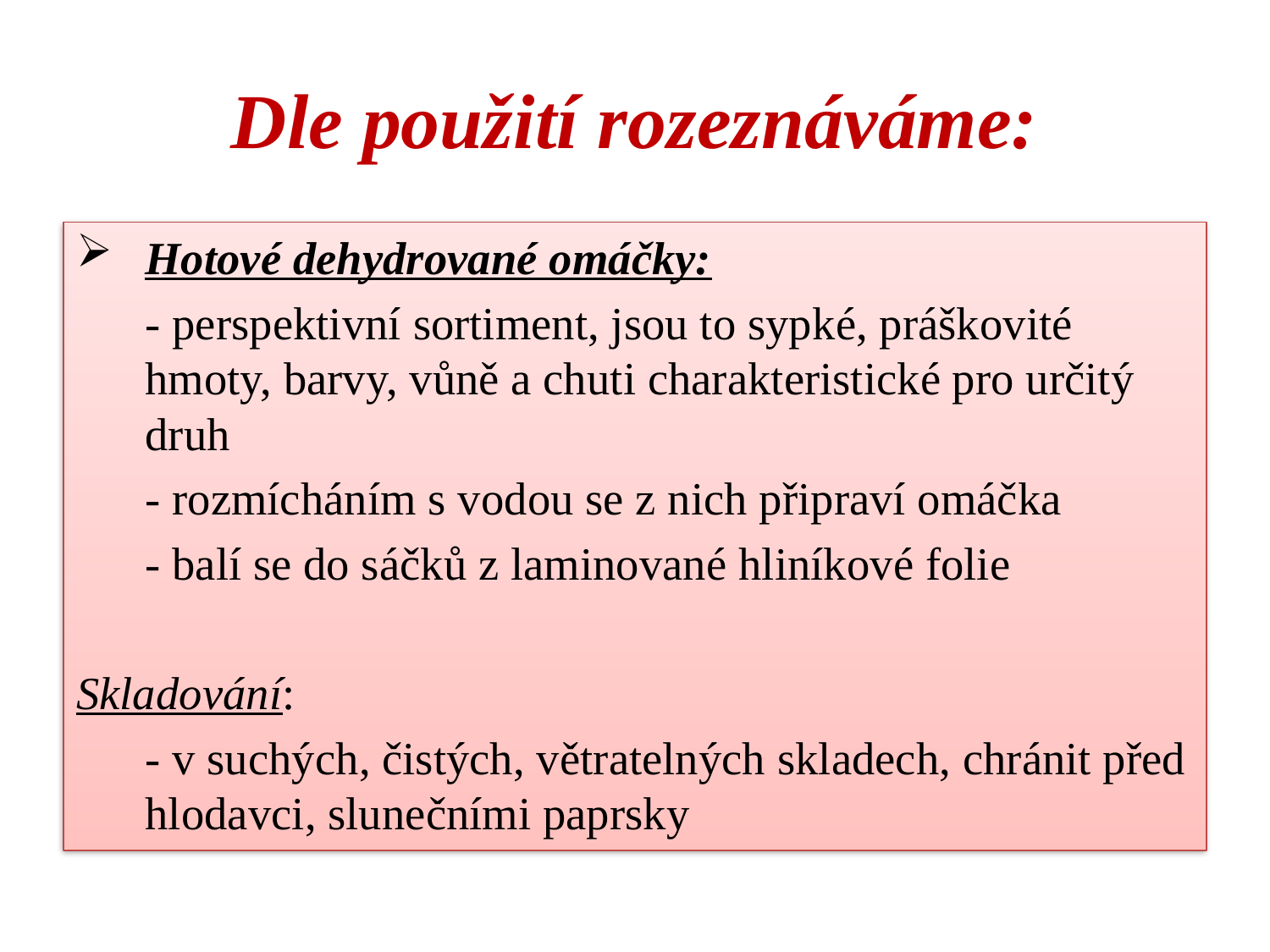

# Dle použití rozeznáváme:
Hotové dehydrované omáčky:
	- perspektivní sortiment, jsou to sypké, práškovité hmoty, barvy, vůně a chuti charakteristické pro určitý druh
	- rozmícháním s vodou se z nich připraví omáčka
	- balí se do sáčků z laminované hliníkové folie

Skladování:
	- v suchých, čistých, větratelných skladech, chránit před hlodavci, slunečními paprsky